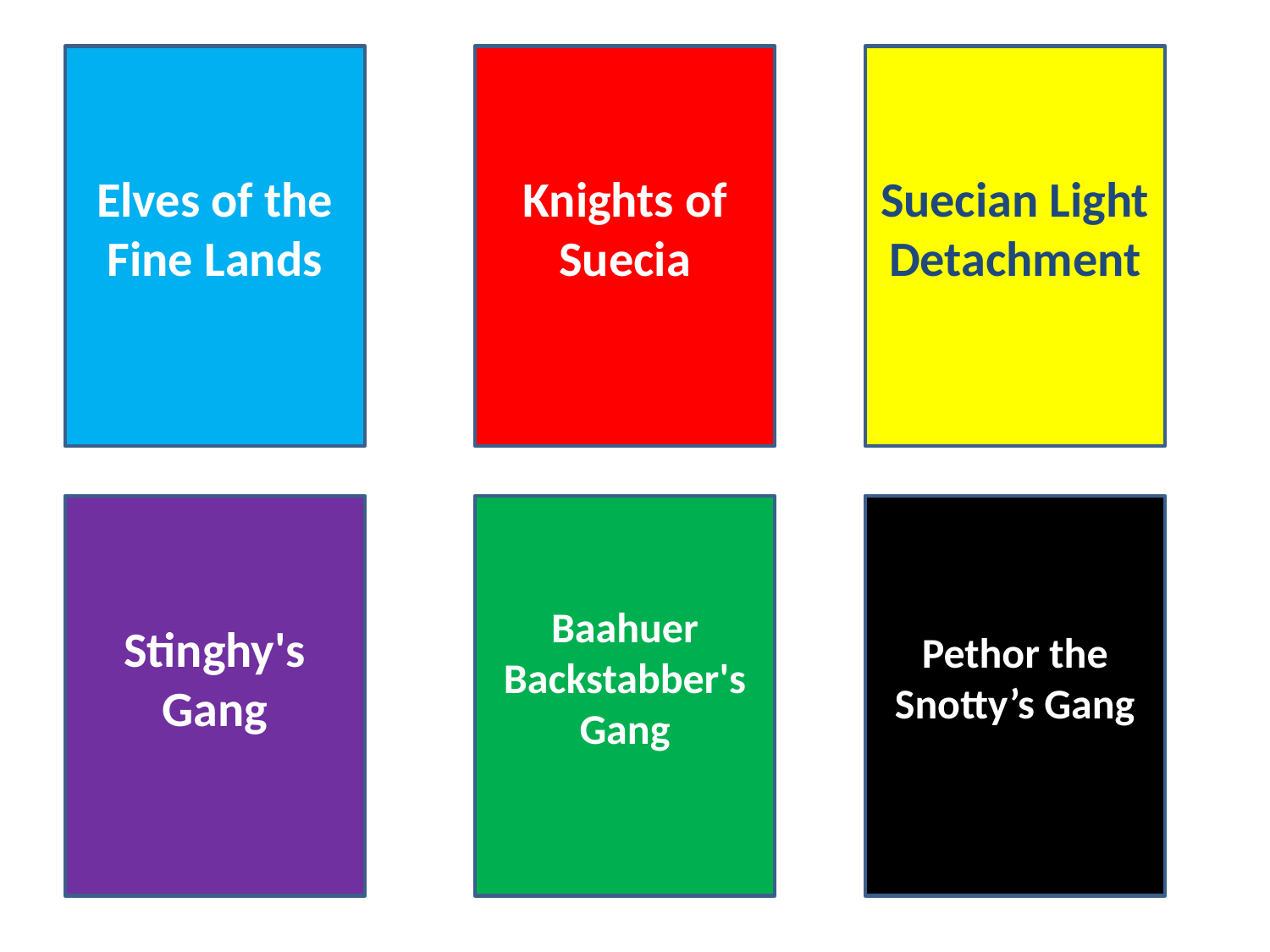

Elves of the Fine Lands

Knights of Suecia

Suecian Light Detachment

Stinghy's Gang

Baahuer Backstabber's Gang

Pethor the Snotty’s Gang